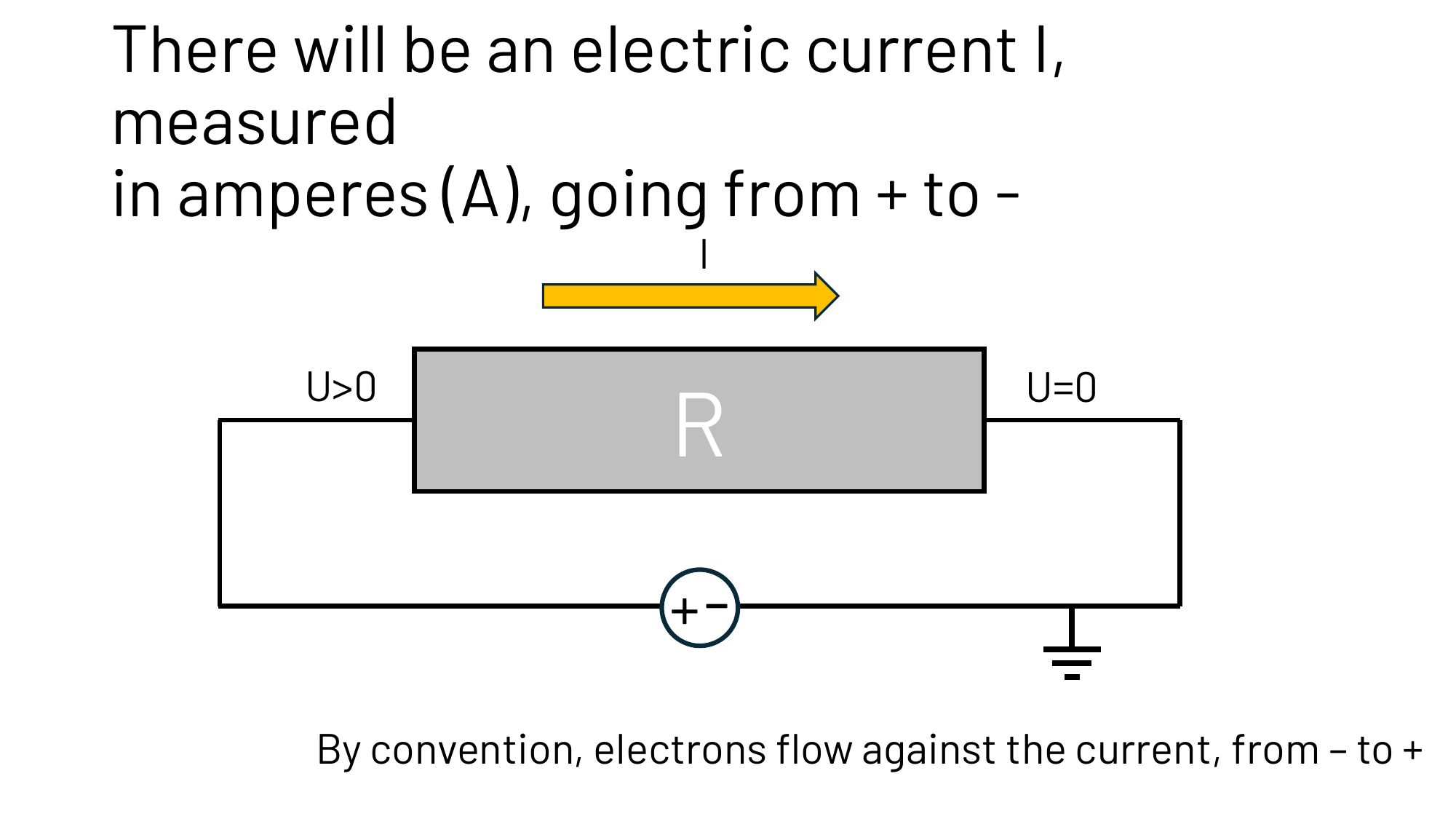

# There will be an electric current I, measured in amperes (A), going from + to -

I
R
U>0
U=0
-
+

By convention, electrons flow against the current, from – to +